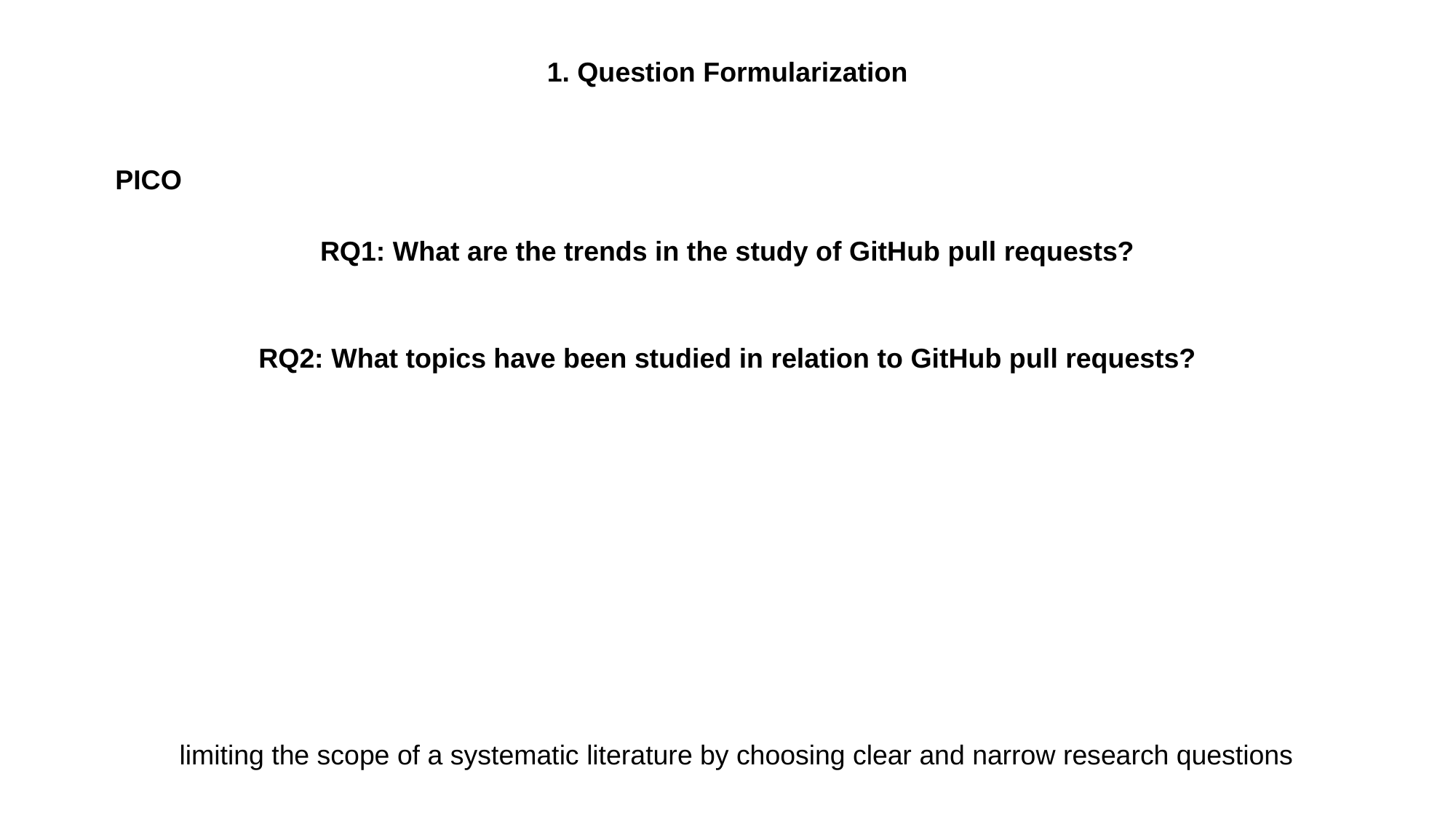

1. Question Formularization
PICO
RQ1: What are the trends in the study of GitHub pull requests?
RQ2: What topics have been studied in relation to GitHub pull requests?
﻿limiting the scope of a systematic literature by choosing clear and narrow research questions